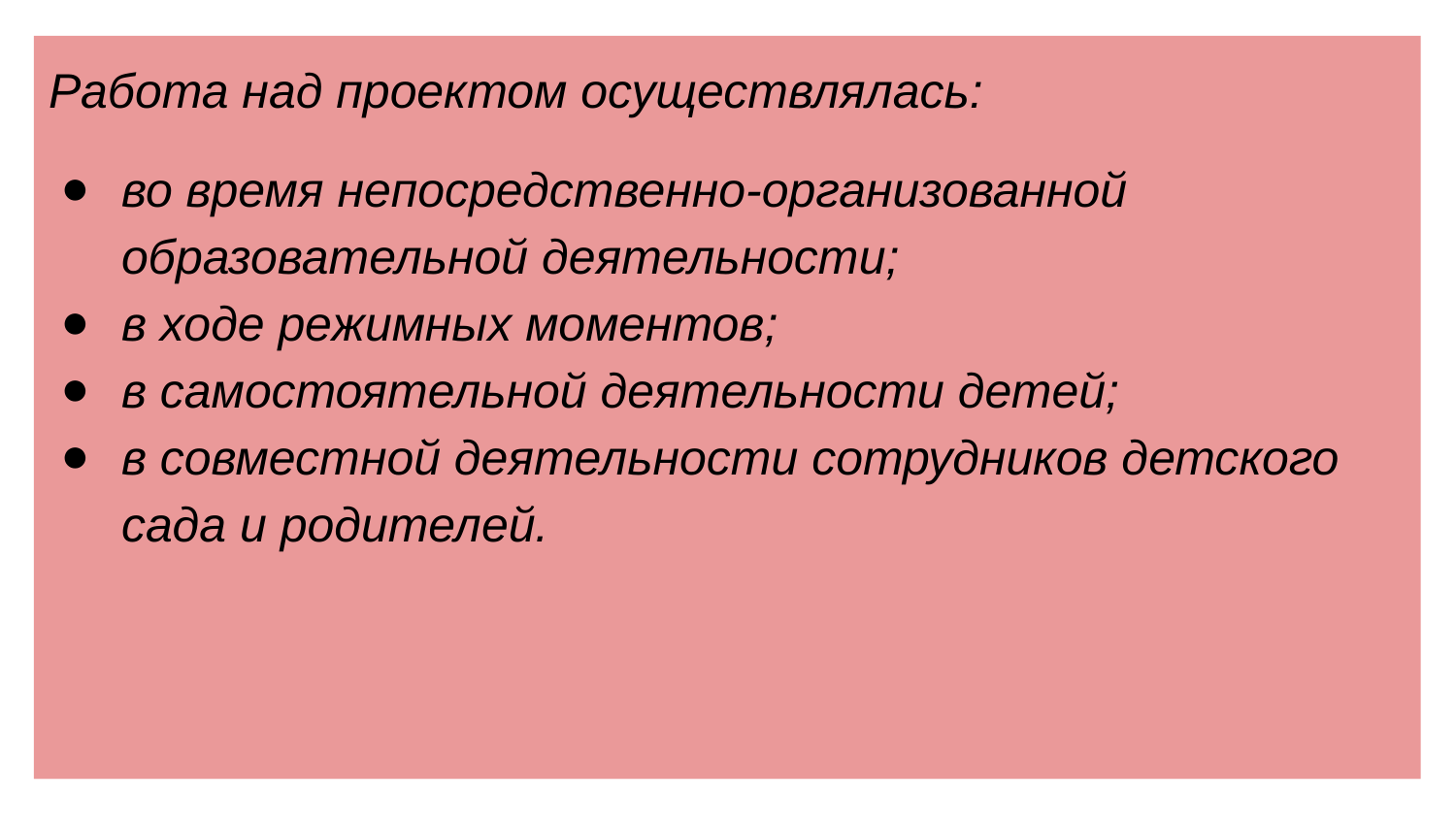

Работа над проектом осуществлялась:
во время непосредственно-организованной образовательной деятельности;
в ходе режимных моментов;
в самостоятельной деятельности детей;
в совместной деятельности сотрудников детского сада и родителей.